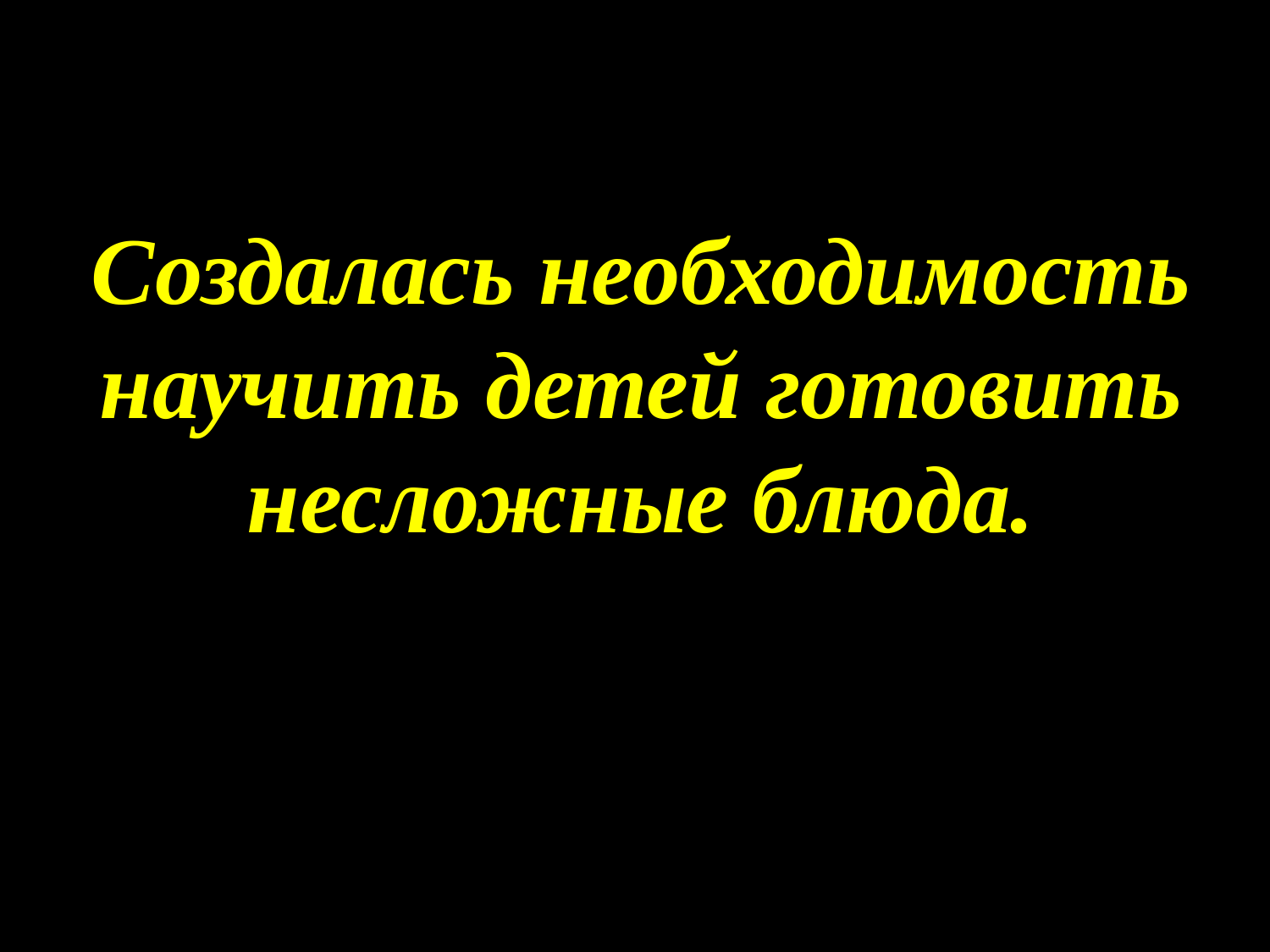

Создалась необходимость научить детей готовить несложные блюда.